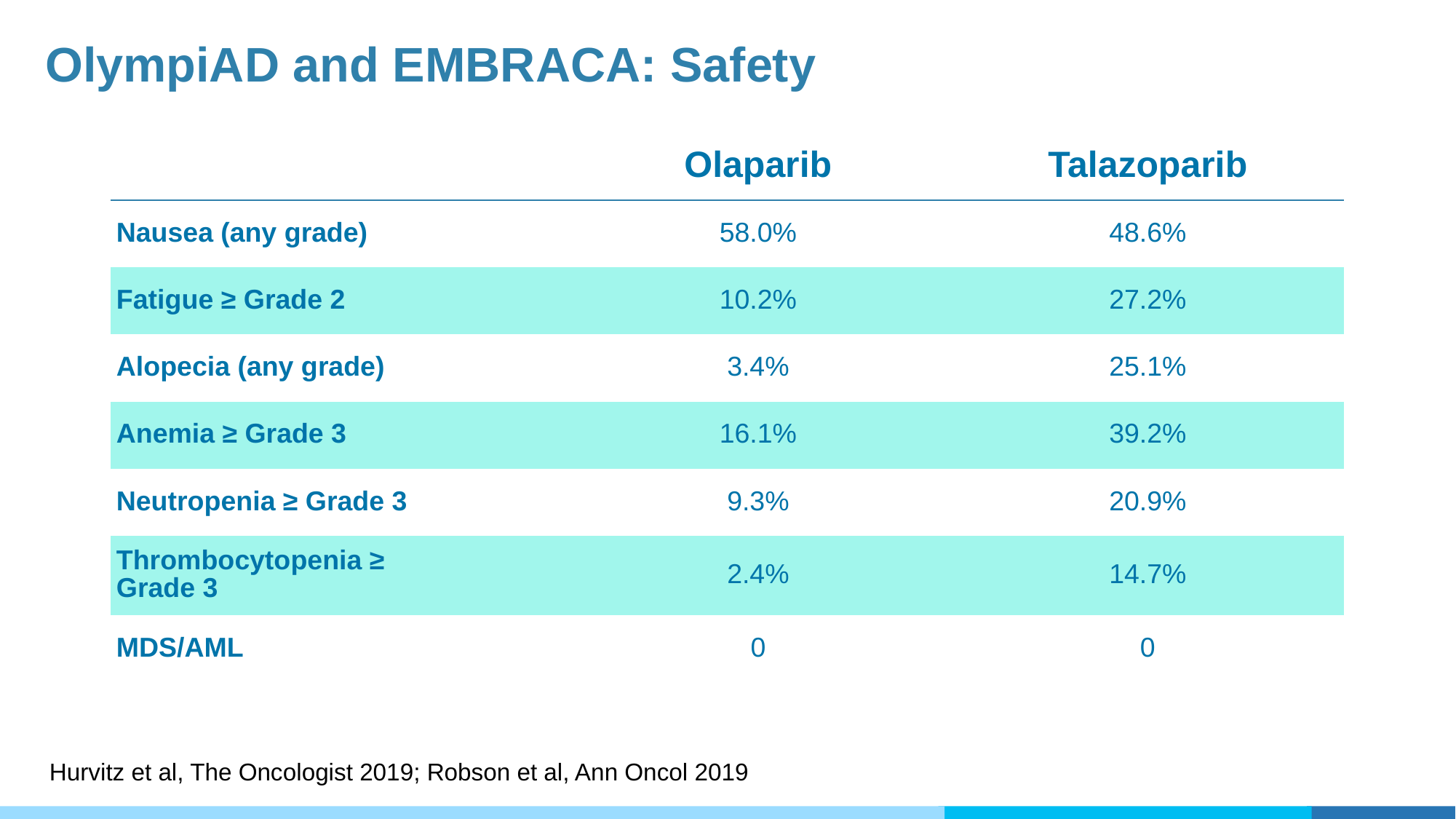

OlympiAD and EMBRACA: Safety
|  | Olaparib | Talazoparib |
| --- | --- | --- |
| Nausea (any grade) | 58.0% | 48.6% |
| Fatigue ≥ Grade 2 | 10.2% | 27.2% |
| Alopecia (any grade) | 3.4% | 25.1% |
| Anemia ≥ Grade 3 | 16.1% | 39.2% |
| Neutropenia ≥ Grade 3 | 9.3% | 20.9% |
| Thrombocytopenia ≥ Grade 3 | 2.4% | 14.7% |
| MDS/AML | 0 | 0 |
Hurvitz et al, The Oncologist 2019; Robson et al, Ann Oncol 2019